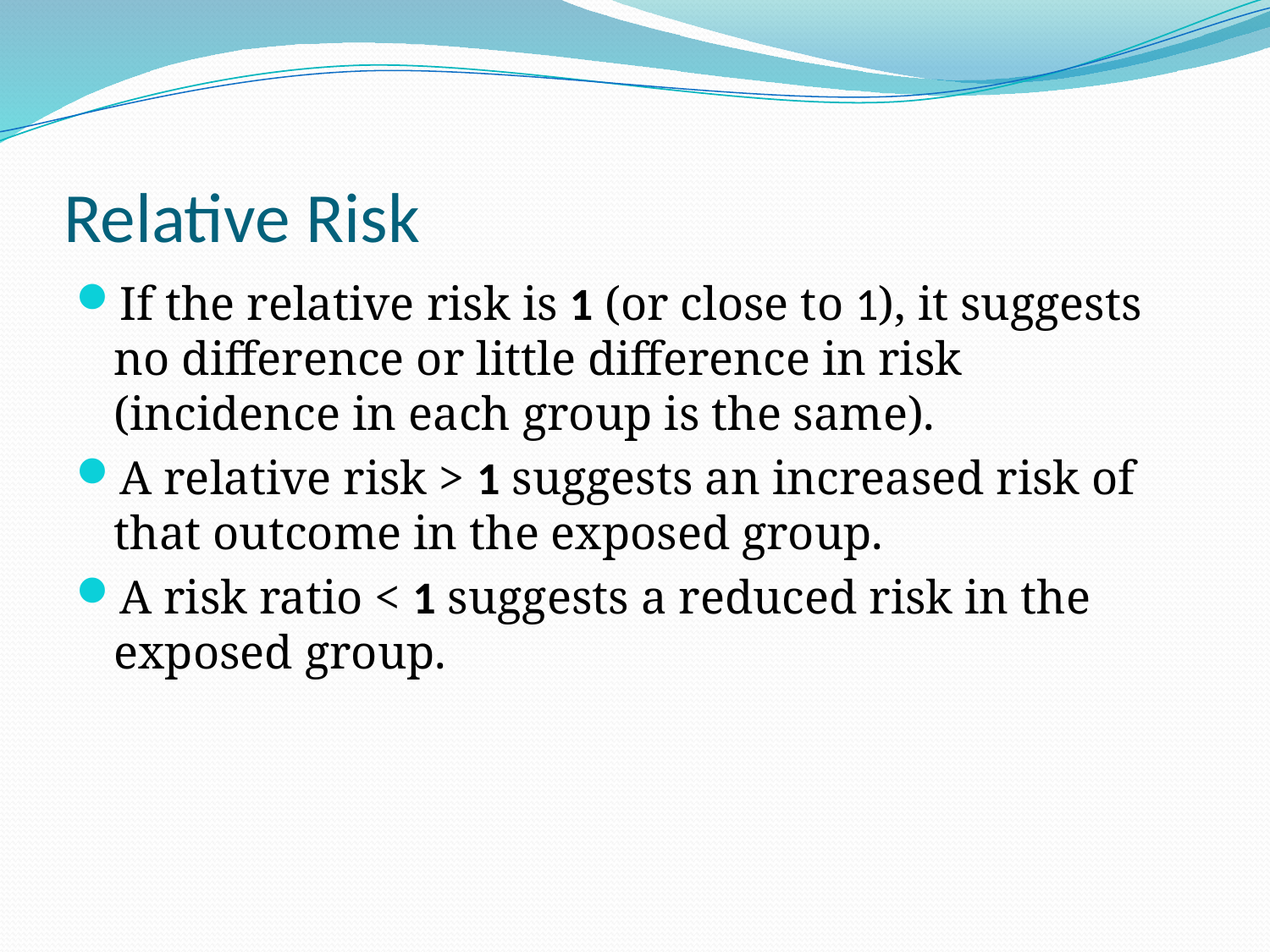

# Relative Risk
If the relative risk is 1 (or close to 1), it suggests no difference or little difference in risk (incidence in each group is the same).
A relative risk > 1 suggests an increased risk of that outcome in the exposed group.
A risk ratio < 1 suggests a reduced risk in the exposed group.